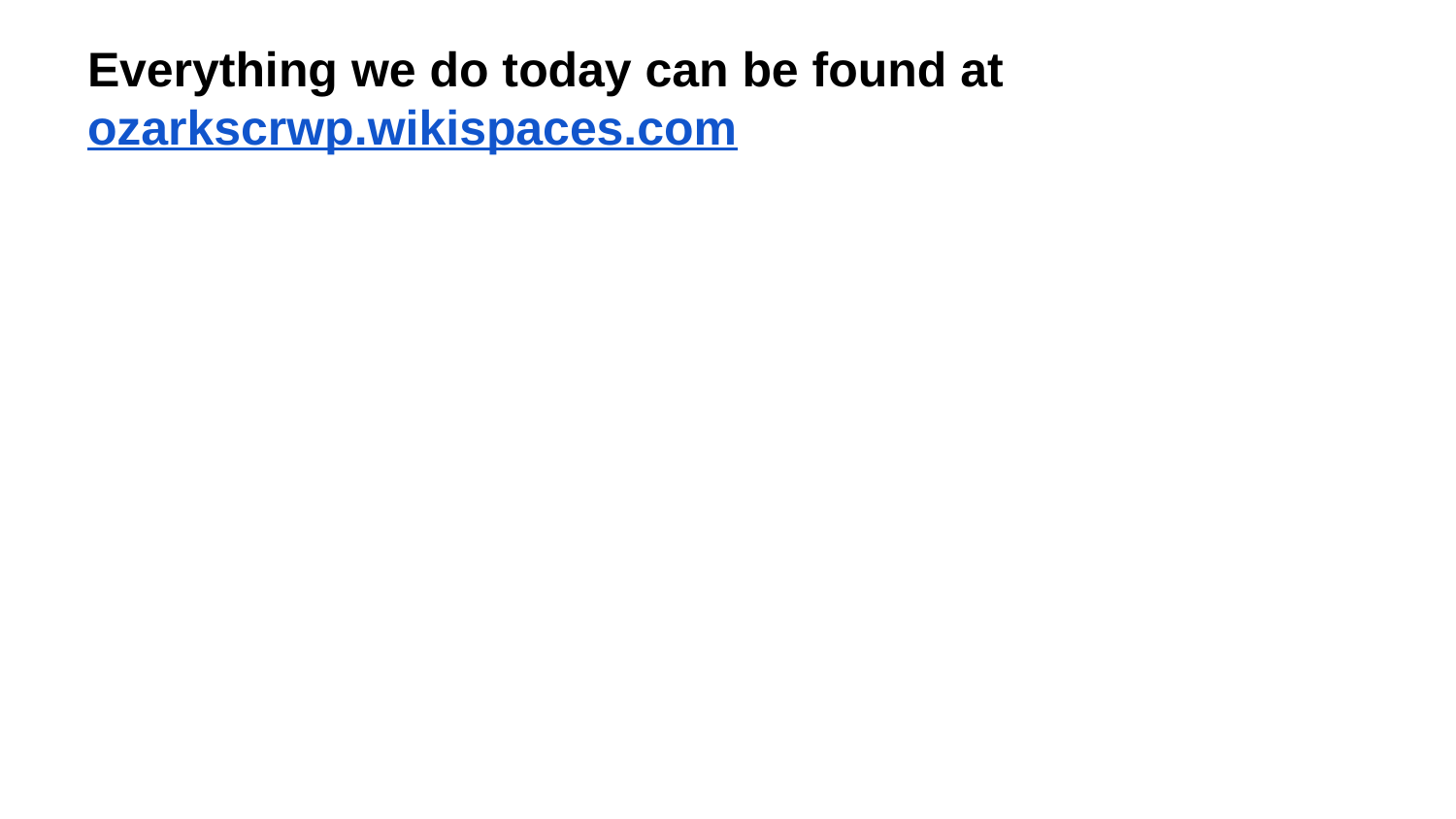

# Everything we do today can be found at
ozarkscrwp.wikispaces.com